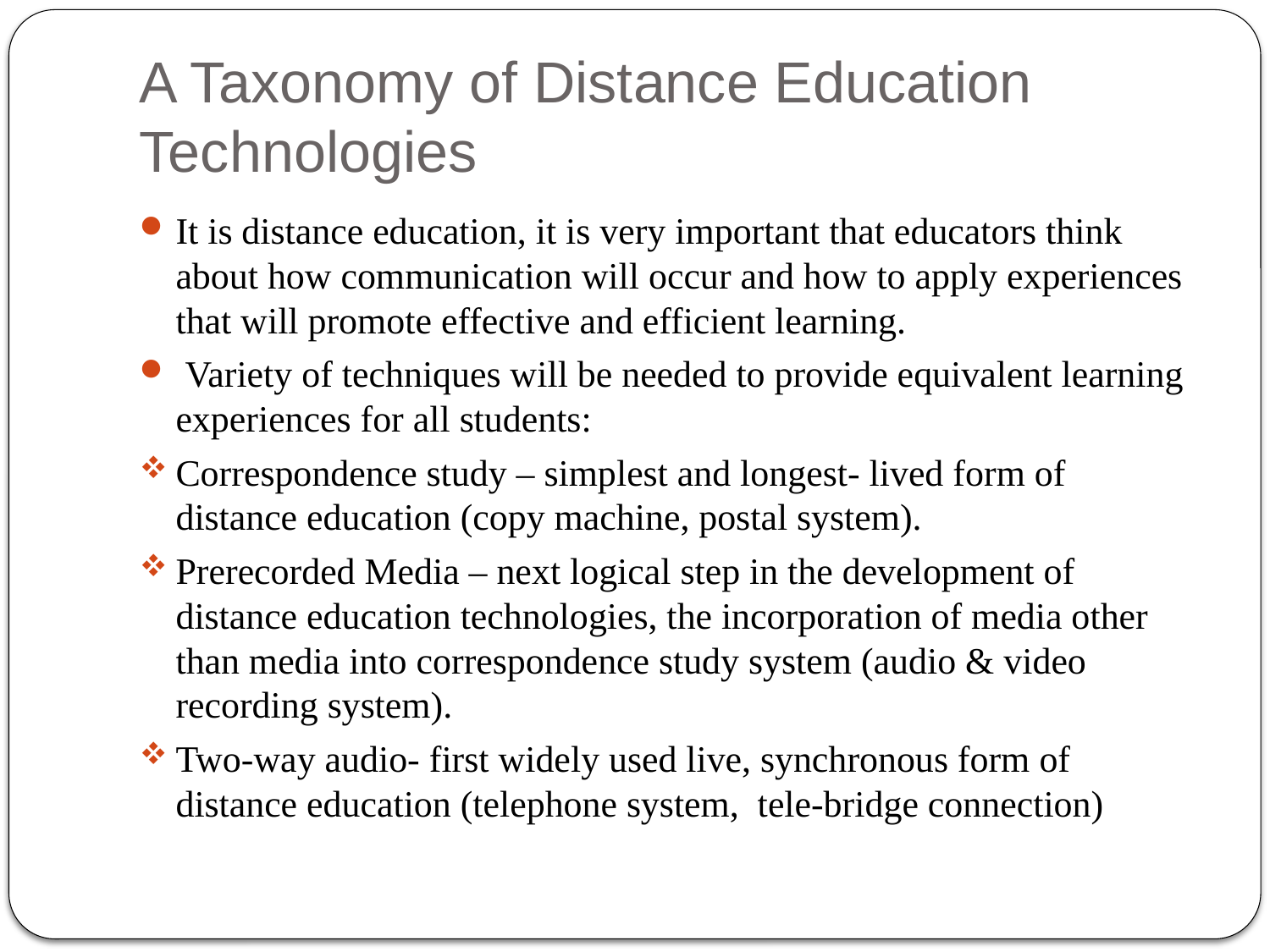

# A Taxonomy of Distance Education Technologies
It is distance education, it is very important that educators think about how communication will occur and how to apply experiences that will promote effective and efficient learning.
 Variety of techniques will be needed to provide equivalent learning experiences for all students:
Correspondence study – simplest and longest- lived form of distance education (copy machine, postal system).
Prerecorded Media – next logical step in the development of distance education technologies, the incorporation of media other than media into correspondence study system (audio & video recording system).
Two-way audio- first widely used live, synchronous form of distance education (telephone system,  tele-bridge connection)